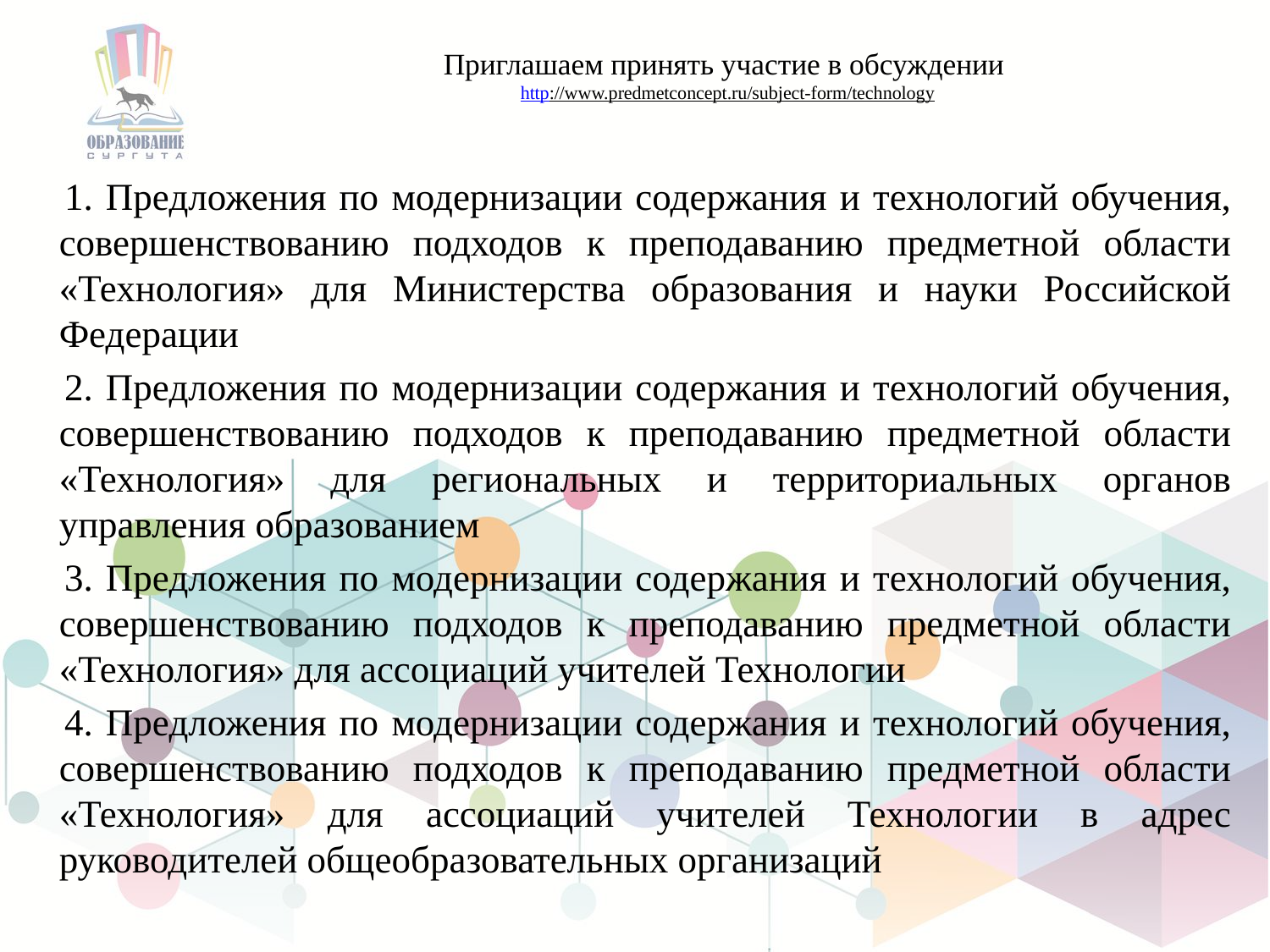

# Приглашаем принять участие в обсуждении http://www.predmetconcept.ru/subject-form/technology
    1. Предложения по модернизации содержания и технологий обучения, совершенствованию подходов к преподаванию предметной области «Технология» для Министерства образования и науки Российской Федерации
    2. Предложения по модернизации содержания и технологий обучения, совершенствованию подходов к преподаванию предметной области «Технология» для региональных и территориальных органов управления образованием
    3. Предложения по модернизации содержания и технологий обучения, совершенствованию подходов к преподаванию предметной области «Технология» для ассоциаций учителей Технологии
    4. Предложения по модернизации содержания и технологий обучения, совершенствованию подходов к преподаванию предметной области «Технология» для ассоциаций учителей Технологии в адрес руководителей общеобразовательных организаций